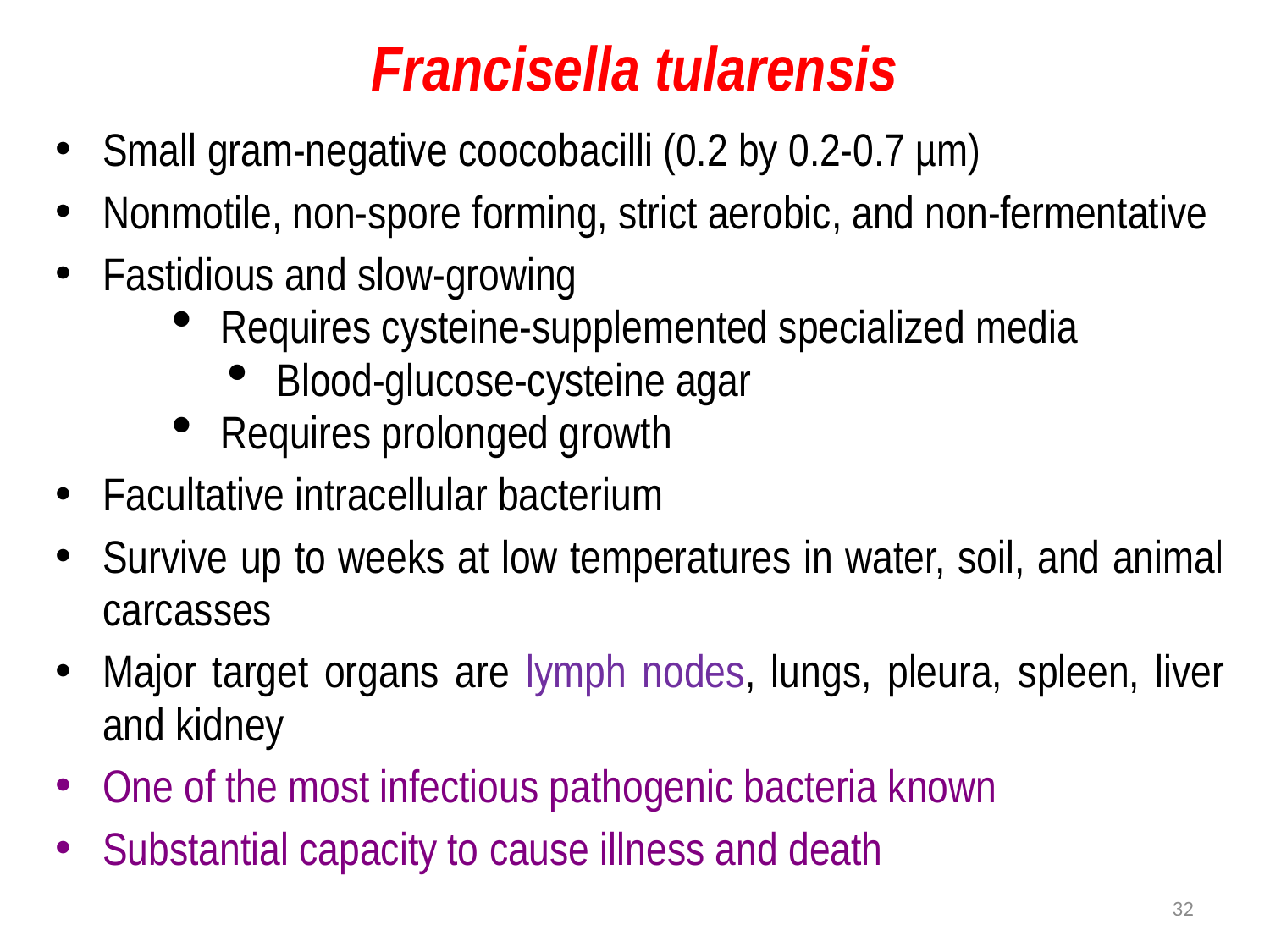

# Francisella tularensis
Small gram-negative coocobacilli (0.2 by 0.2-0.7 µm)
Nonmotile, non-spore forming, strict aerobic, and non-fermentative
Fastidious and slow-growing
Requires cysteine-supplemented specialized media
Blood-glucose-cysteine agar
Requires prolonged growth
Facultative intracellular bacterium
Survive up to weeks at low temperatures in water, soil, and animal carcasses
Major target organs are lymph nodes, lungs, pleura, spleen, liver and kidney
One of the most infectious pathogenic bacteria known
Substantial capacity to cause illness and death

32